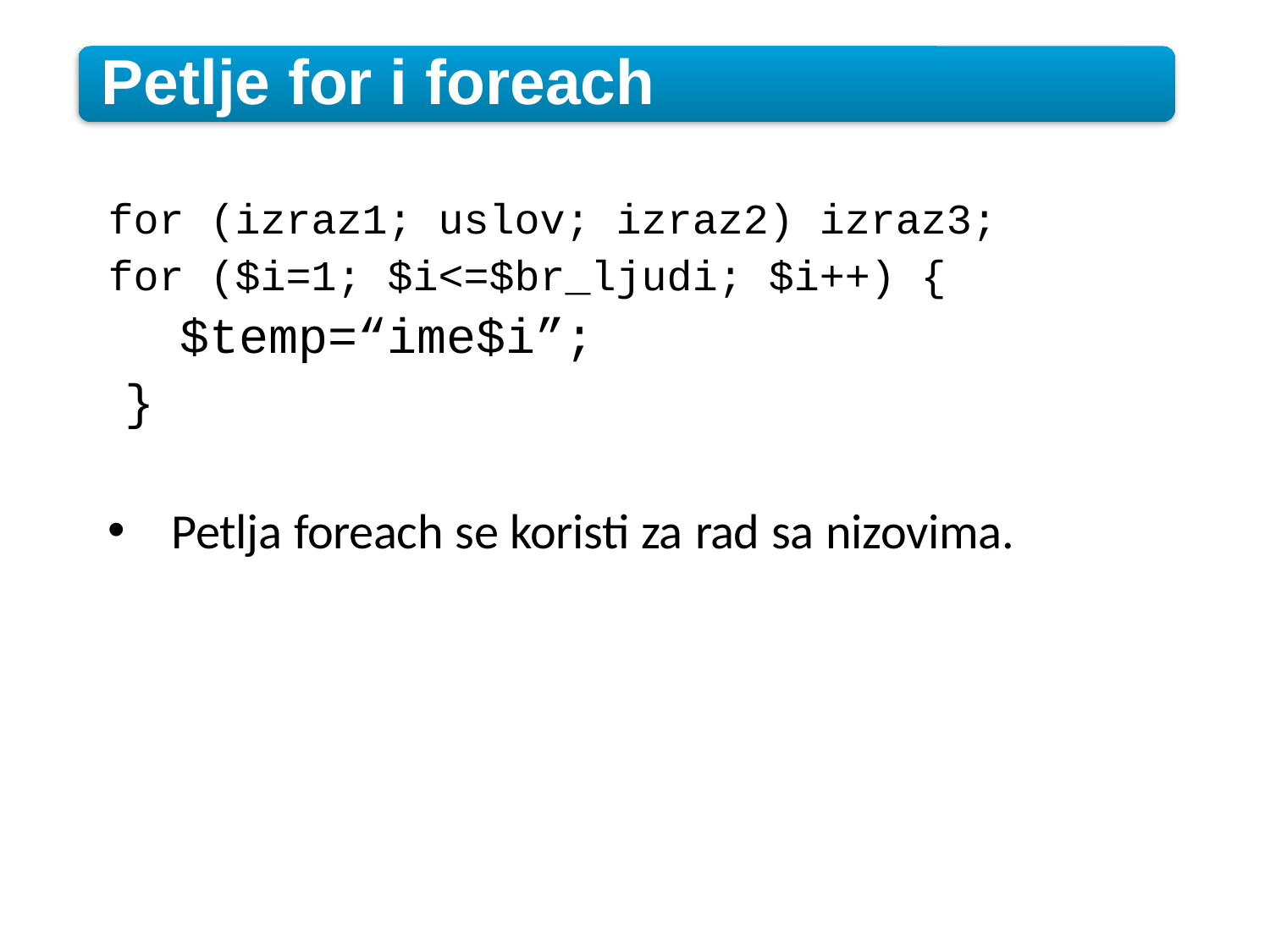

Petlje for i foreach
for (izraz1; uslov; izraz2) izraz3;
for ($i=1; $i<=$br_ljudi; $i++) {
$temp=“ime$i”;
}
Petlja foreach se koristi za rad sa nizovima.
5